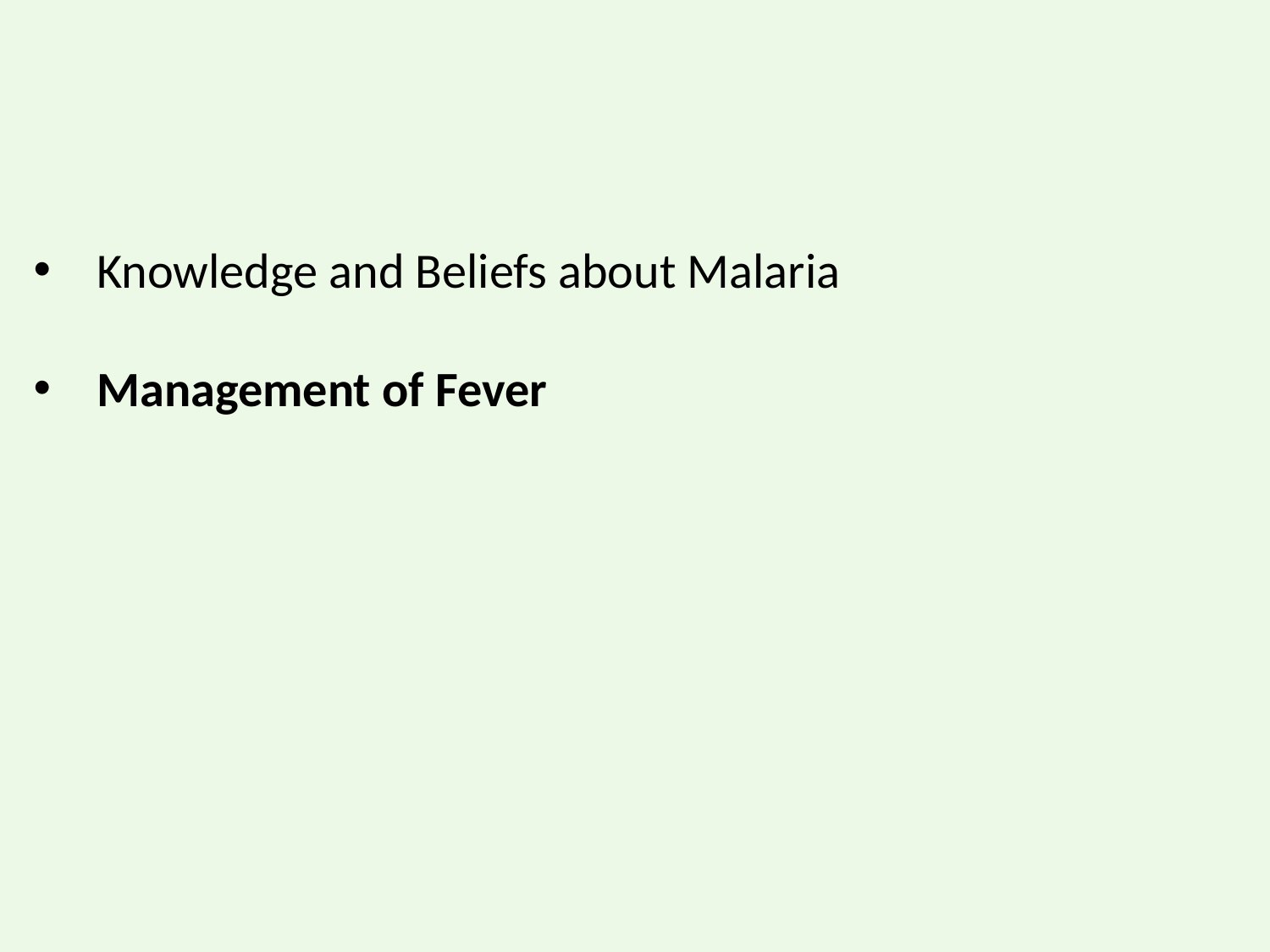

Knowledge and Beliefs about Malaria

Management of Fever